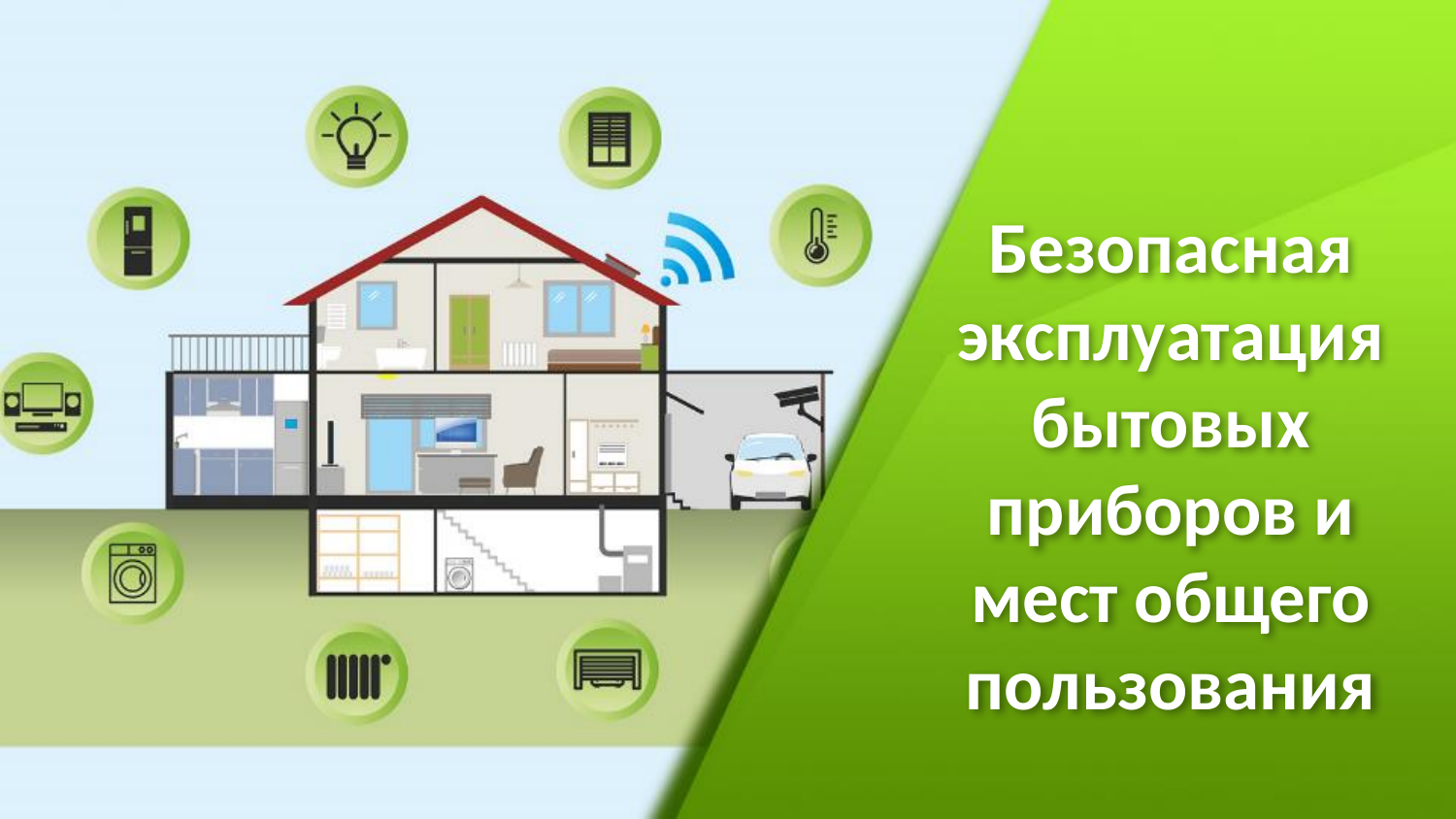

# Безопасная эксплуатация бытовых приборов и мест общего пользования